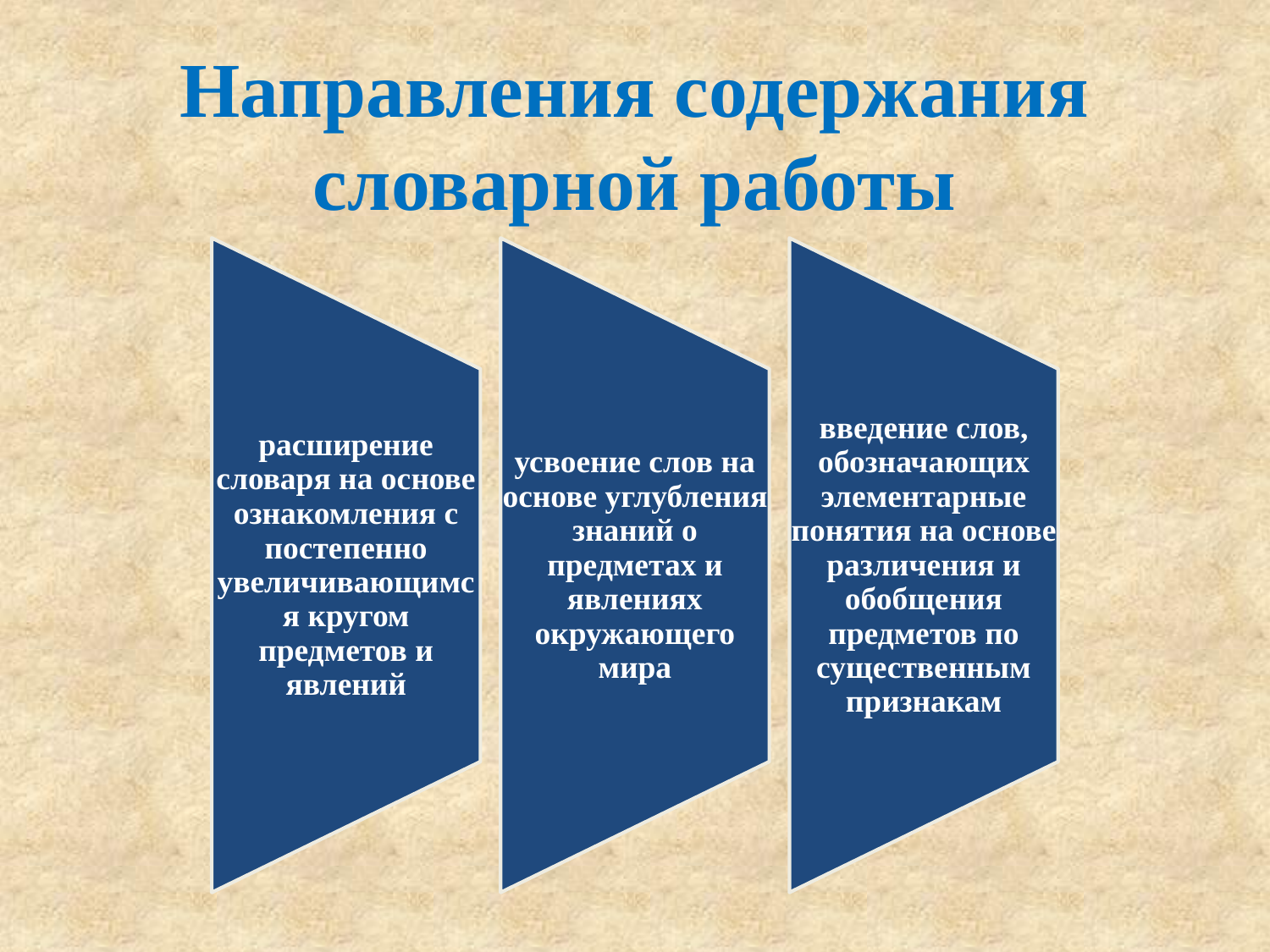

# Направления содержания словарной работы
расширение словаря на основе ознакомления с постепенно увеличивающимся кругом предметов и явлений
усвоение слов на основе углубления знаний о предметах и явлениях окружающего мира
введение слов, обозначающих элементарные понятия на основе различения и обобщения предметов по существенным признакам